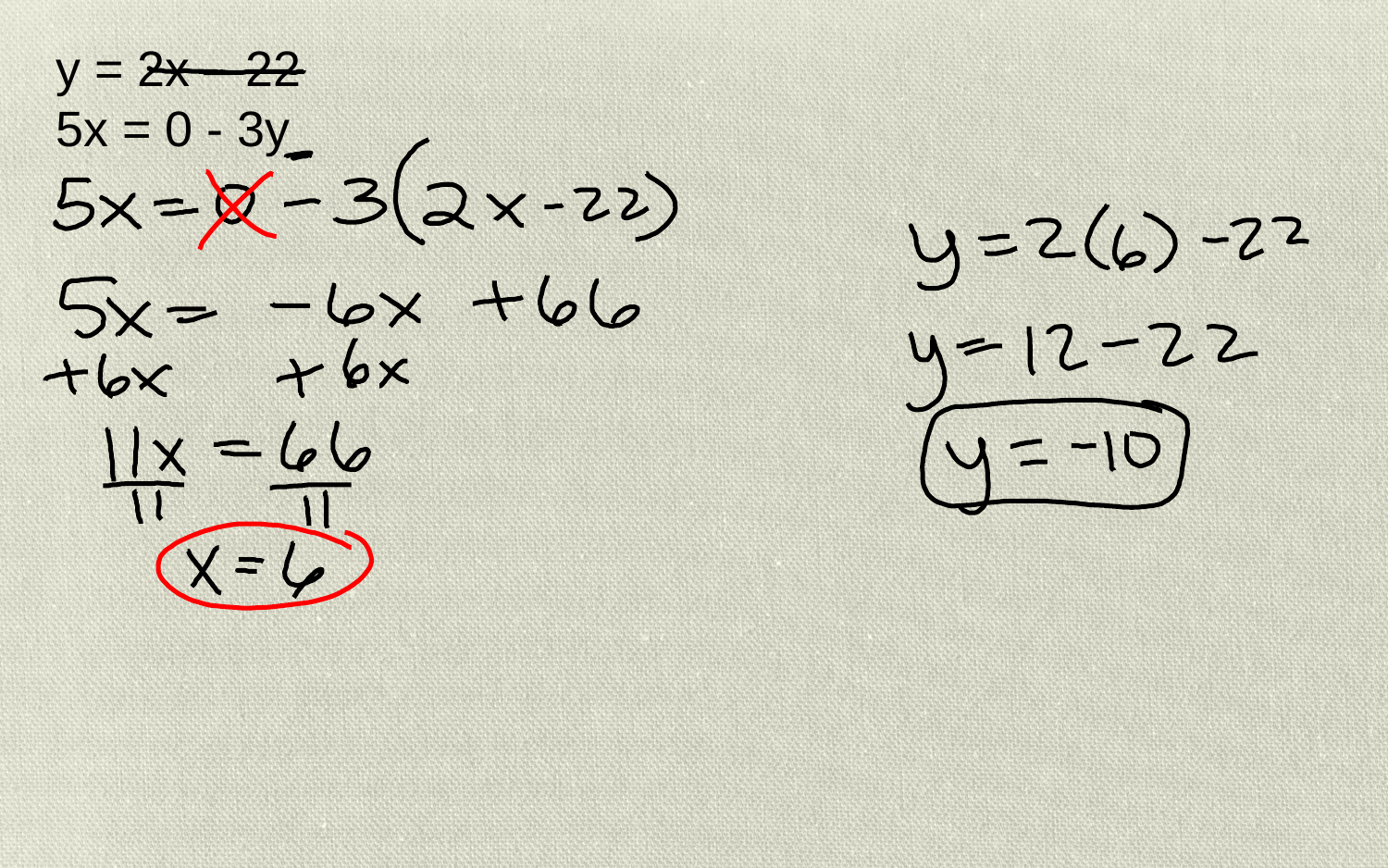

# y = 2x – 22 5x = 0 - 3y